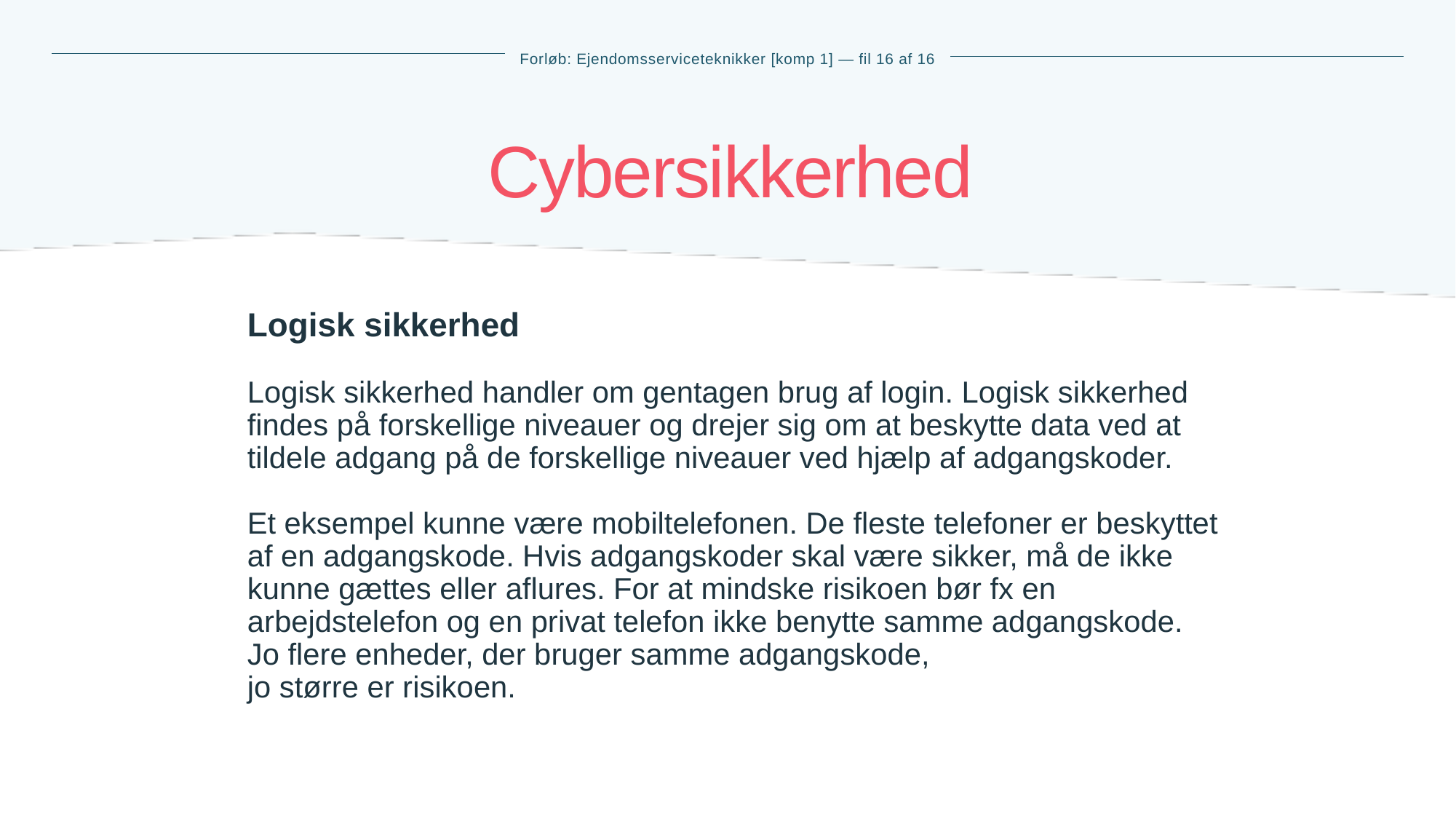

Cybersikkerhed
Logisk sikkerhed
Logisk sikkerhed handler om gentagen brug af login. Logisk sikkerhed findes på forskellige niveauer og drejer sig om at beskytte data ved at tildele adgang på de forskellige niveauer ved hjælp af adgangskoder. 
Et eksempel kunne være mobiltelefonen. De fleste telefoner er beskyttet af en adgangskode. Hvis adgangskoder skal være sikker, må de ikke kunne gættes eller aflures. For at mindske risikoen bør fx en arbejdstelefon og en privat telefon ikke benytte samme adgangskode. Jo flere enheder, der bruger samme adgangskode,
jo større er risikoen.